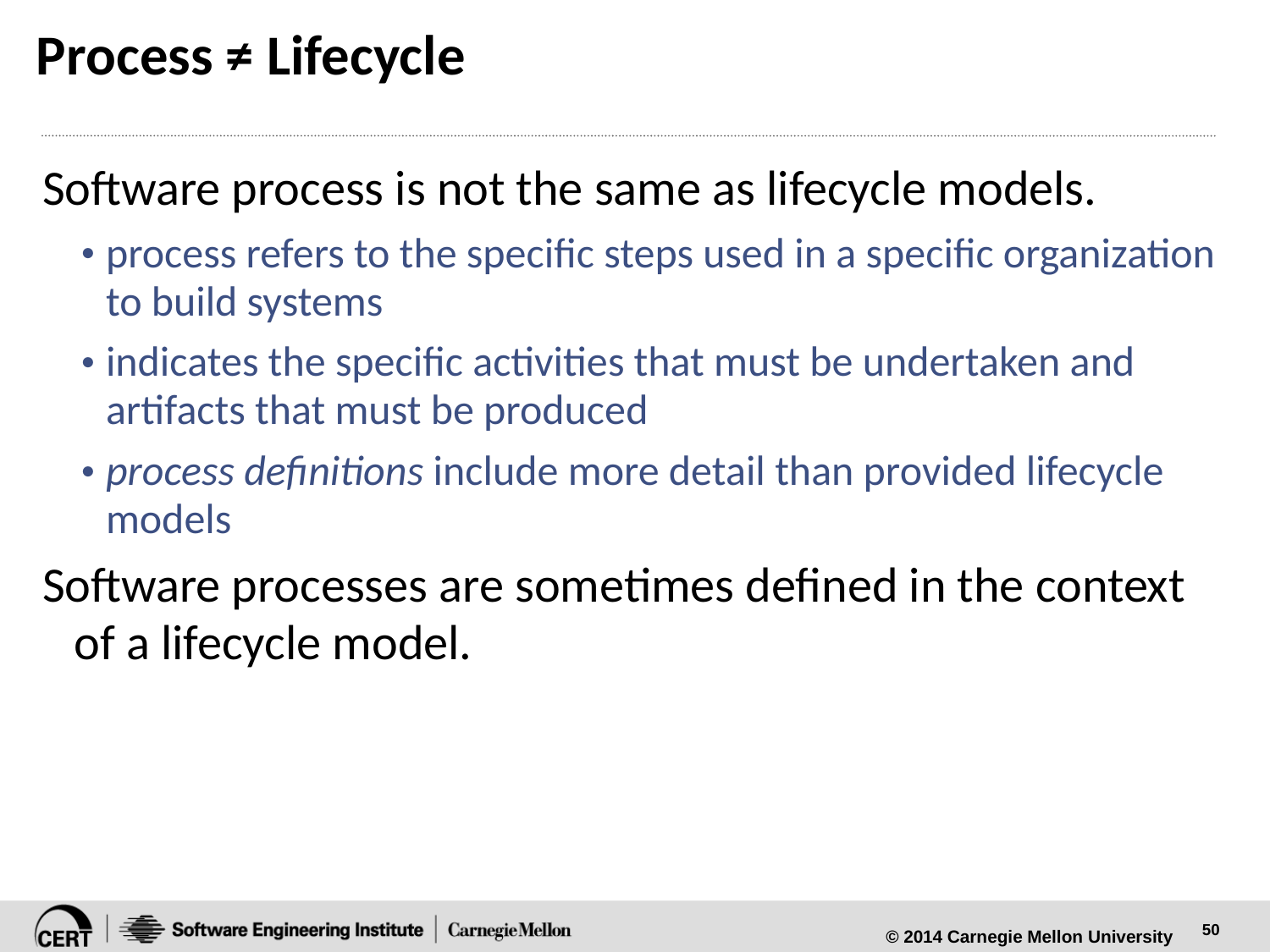

# Process ≠ Lifecycle
Software process is not the same as lifecycle models.
process refers to the specific steps used in a specific organization to build systems
indicates the specific activities that must be undertaken and artifacts that must be produced
process definitions include more detail than provided lifecycle models
Software processes are sometimes defined in the context of a lifecycle model.